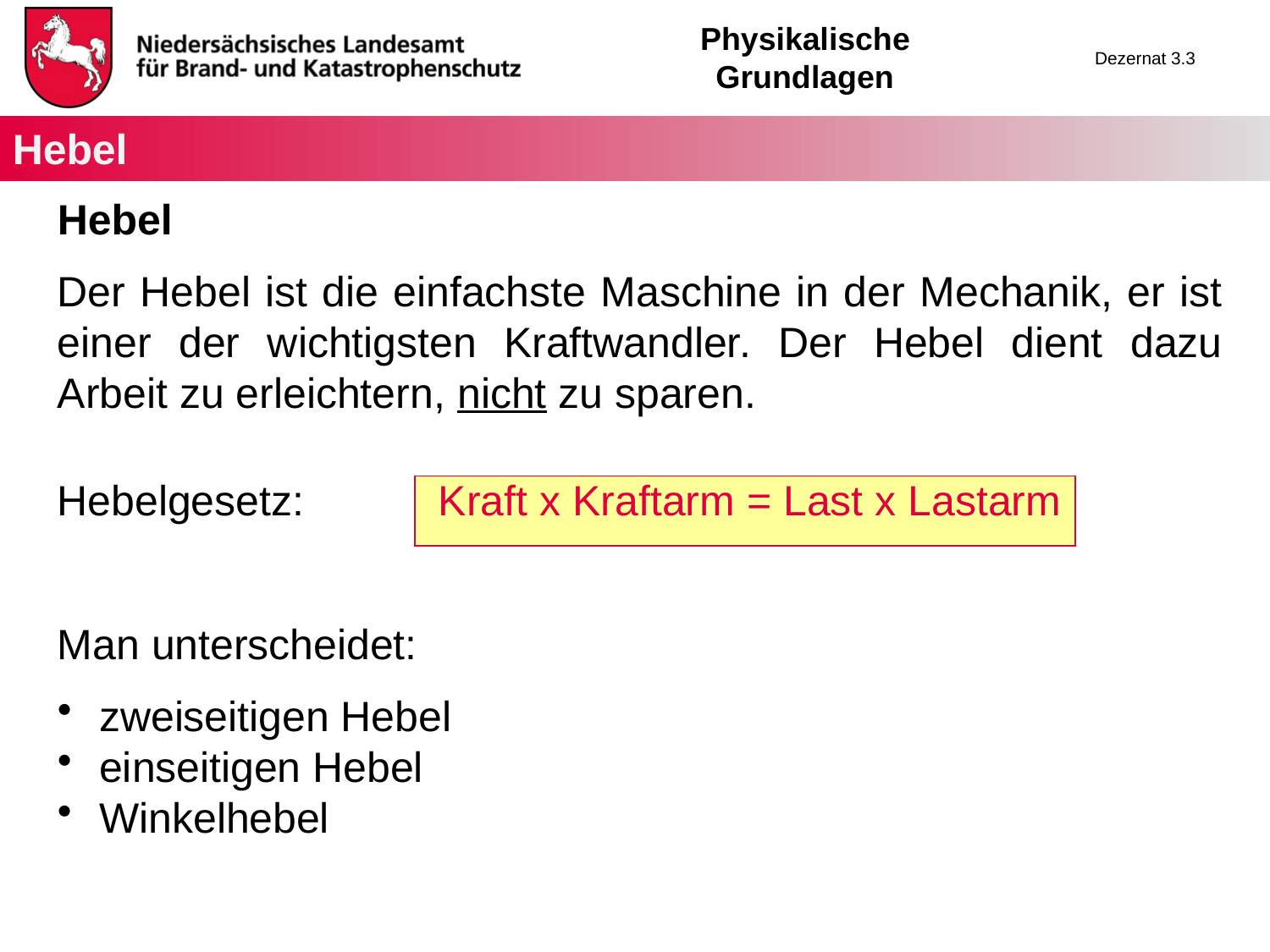

# Hebel
Hebel
Der Hebel ist die einfachste Maschine in der Mechanik, er ist einer der wichtigsten Kraftwandler. Der Hebel dient dazu Arbeit zu erleichtern, nicht zu sparen.

Hebelgesetz:		Kraft x Kraftarm = Last x Lastarm

Man unterscheidet:
 zweiseitigen Hebel
 einseitigen Hebel
 Winkelhebel